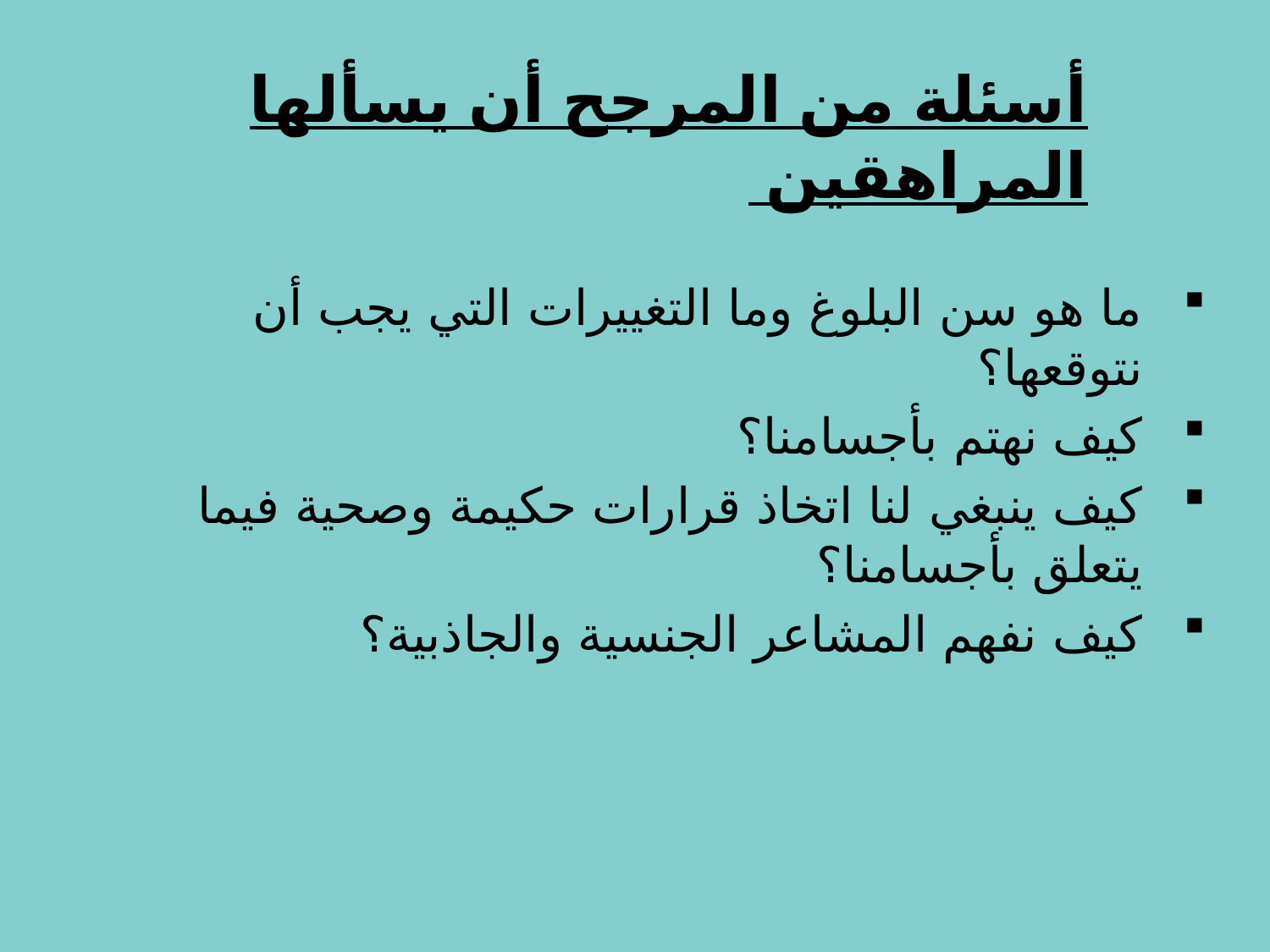

# أسئلة من المرجح أن يسألها المراهقين

ما هو سن البلوغ وما التغييرات التي يجب أن نتوقعها؟
كيف نهتم بأجسامنا؟
كيف ينبغي لنا اتخاذ قرارات حكيمة وصحية فيما يتعلق بأجسامنا؟
كيف نفهم المشاعر الجنسية والجاذبية؟